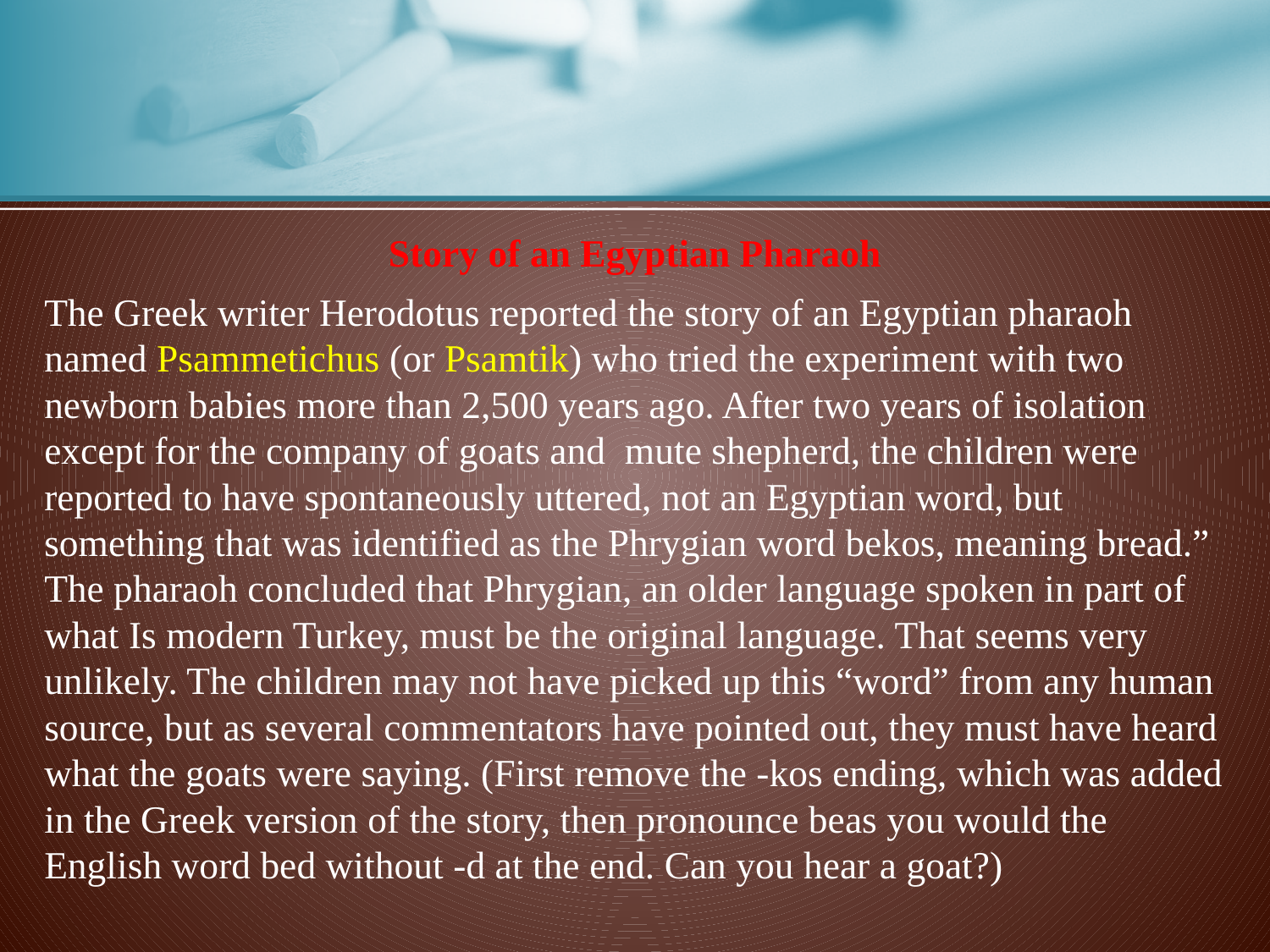

Story of an Egyptian Pharaoh
The Greek writer Herodotus reported the story of an Egyptian pharaoh named Psammetichus (or Psamtik) who tried the experiment with two newborn babies more than 2,500 years ago. After two years of isolation except for the company of goats and  mute shepherd, the children were reported to have spontaneously uttered, not an Egyptian word, but something that was identified as the Phrygian word bekos, meaning bread.” The pharaoh concluded that Phrygian, an older language spoken in part of what Is modern Turkey, must be the original language. That seems very unlikely. The children may not have picked up this “word” from any human source, but as several commentators have pointed out, they must have heard what the goats were saying. (First remove the -kos ending, which was added in the Greek version of the story, then pronounce beas you would the English word bed without -d at the end. Can you hear a goat?)